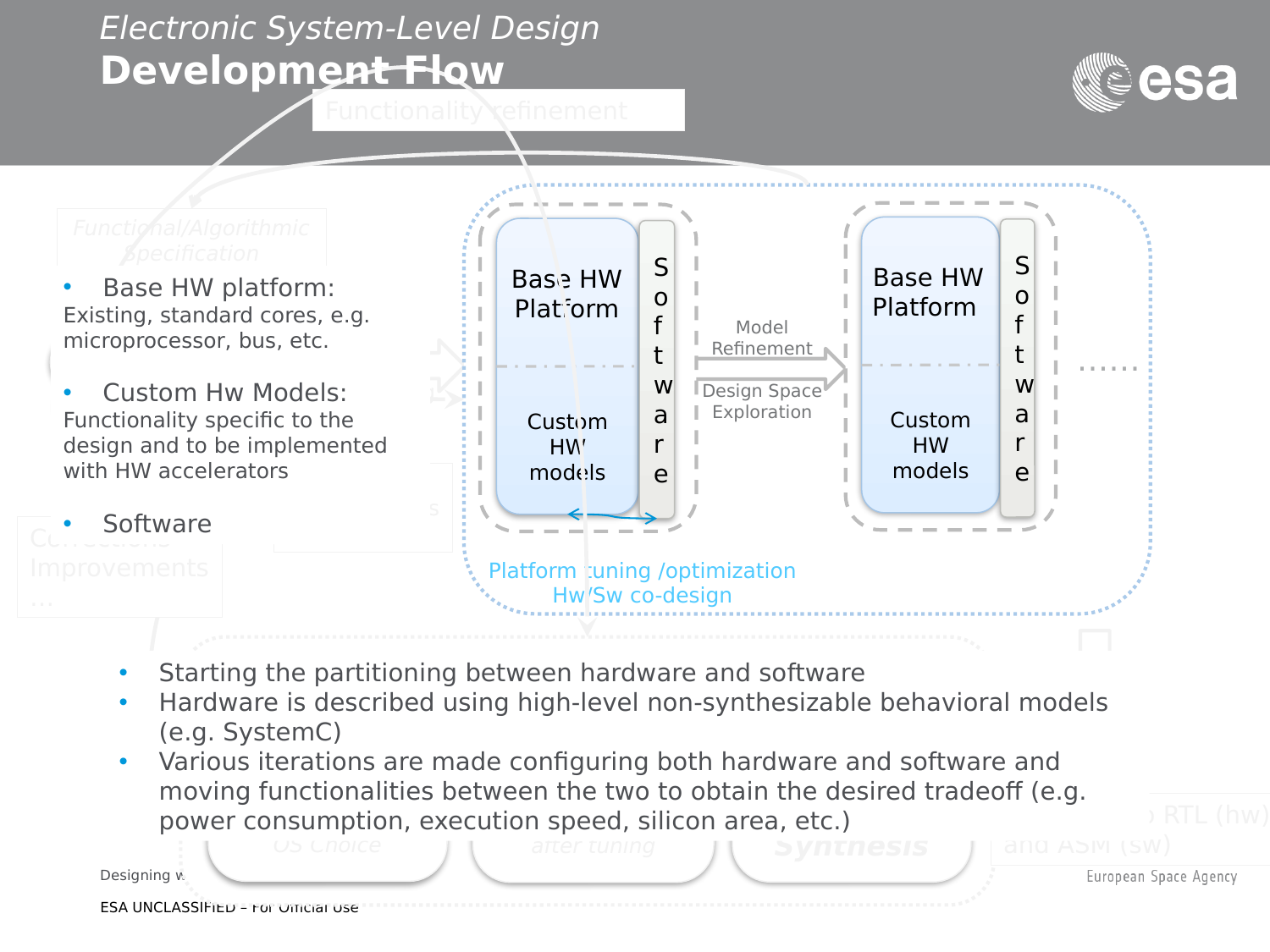

# Electronic System-Level Design Development Flow
Functionality refinement

 Base HW
Platform
Custom HW models
Software

Base HW
Platform
Custom HW models
Software
Functional/Algorithmic Specification
UML SySML
C/C++ AADL SystemC Matlab Simulink
Base HW platform:
Existing, standard cores, e.g. microprocessor, bus, etc.

Custom Hw Models:
Functionality specific to the design and to be implemented with HW accelerators

Software
……
Hw/Sw initial partitioning
Model
Refinement

Design Space Exploration
Corrections
Improvements
…
Corrections
Improvements
…
Platform tuning /optimization
Hw/Sw co-design

Starting the partitioning between hardware and software
Hardware is described using high-level non-synthesizable behavioral models (e.g. SystemC)
Various iterations are made configuring both hardware and software and moving functionalities between the two to obtain the desired tradeoff (e.g. power consumption, execution speed, silicon area, etc.)
Software

SW Synthesis
BSP creation
OS Choice
HDL
-
Custom HW

Behavioural
Synthesis

HDL
Base HW Platform

Instantiation after tuning
Synthesis to RTL (hw)
and ASM (sw)